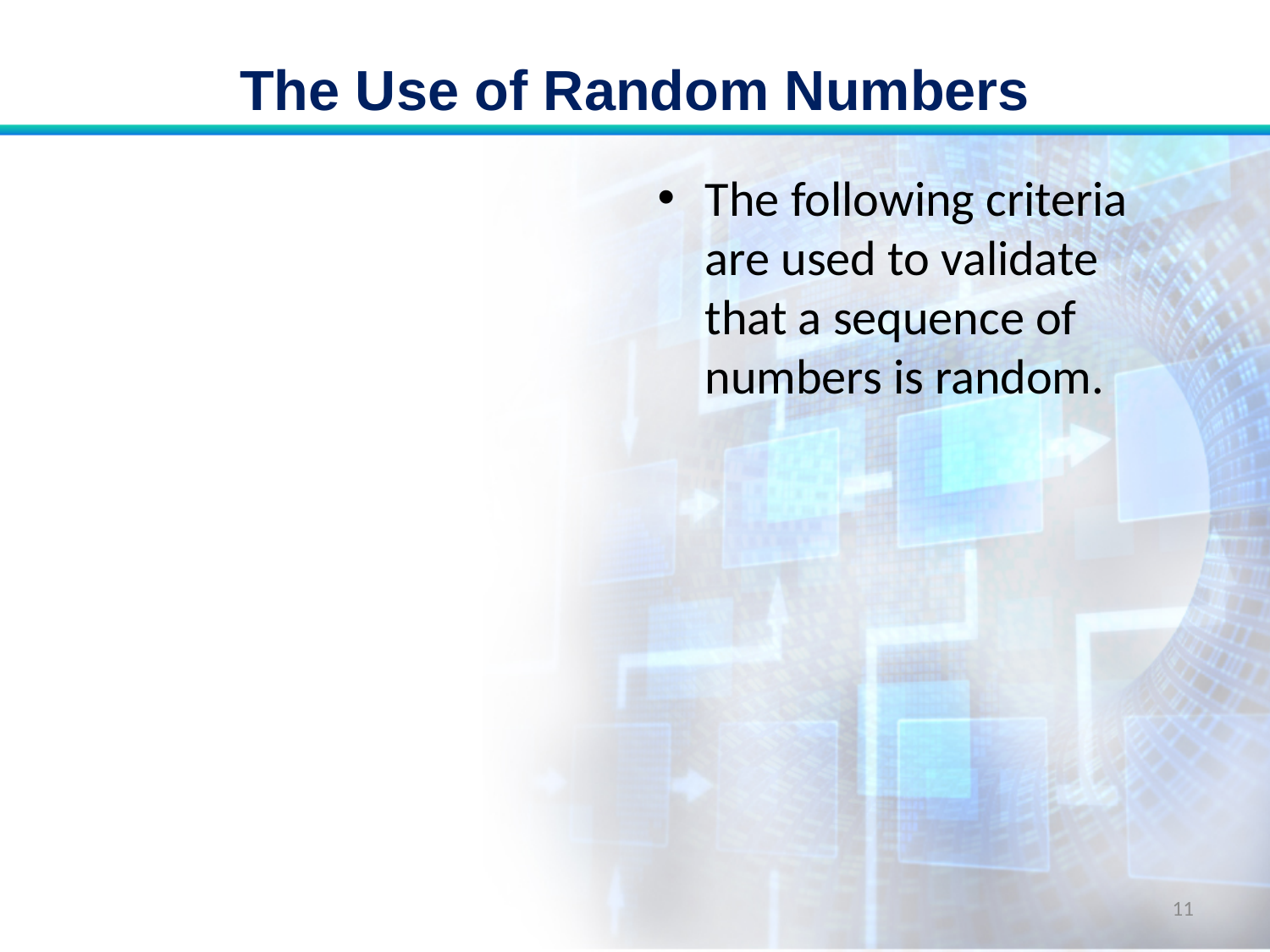

# The Use of Random Numbers
The following criteria are used to validate that a sequence of numbers is random.
11